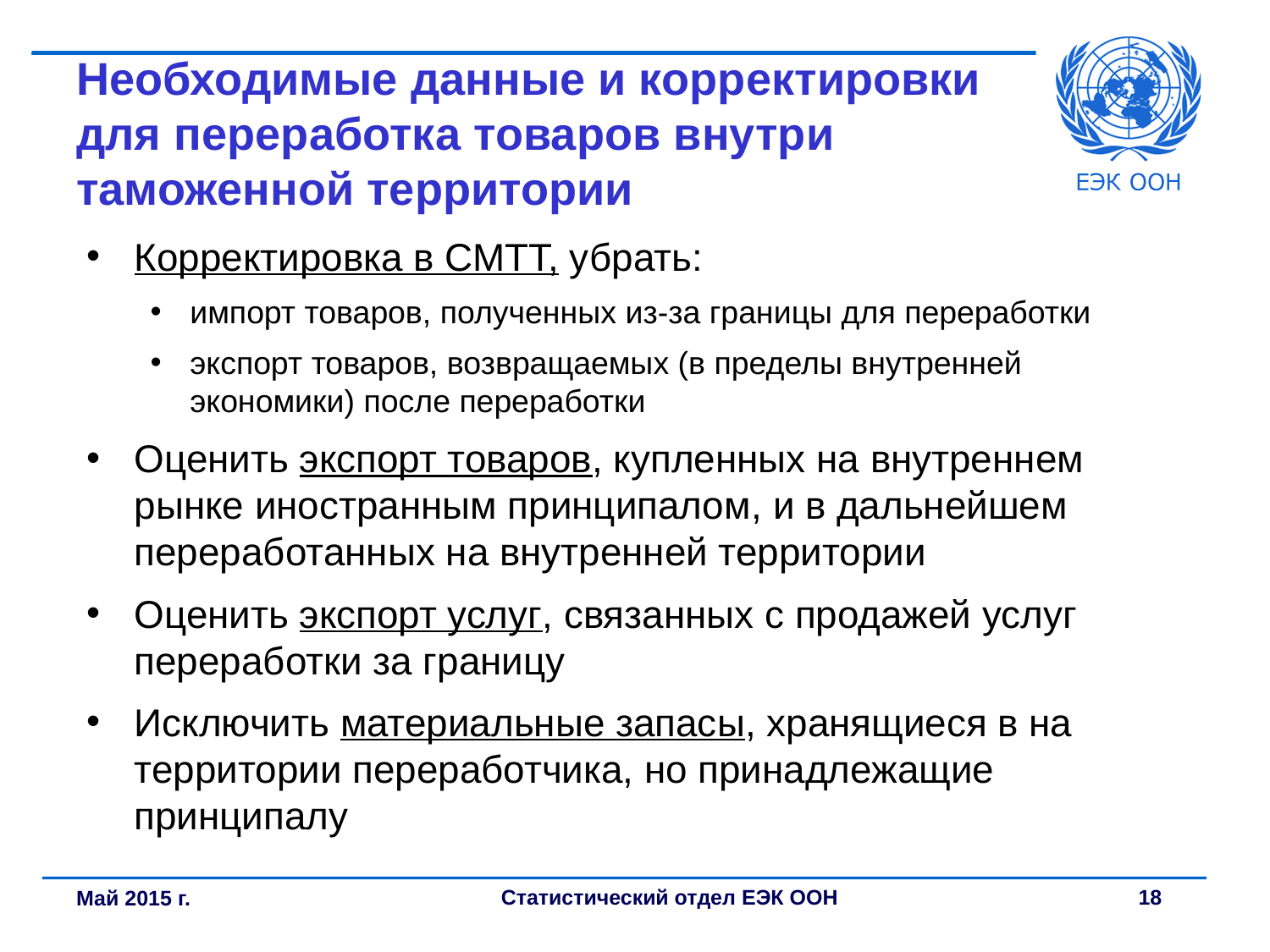

# Необходимые данные и корректировки для переработка товаров внутри таможенной территории
Корректировка в СМТТ, убрать:
импорт товаров, полученных из-за границы для переработки
экспорт товаров, возвращаемых (в пределы внутренней экономики) после переработки
Оценить экспорт товаров, купленных на внутреннем рынке иностранным принципалом, и в дальнейшем переработанных на внутренней территории
Оценить экспорт услуг, связанных с продажей услуг переработки за границу
Исключить материальные запасы, хранящиеся в на территории переработчика, но принадлежащие принципалу
Май 2015 г.